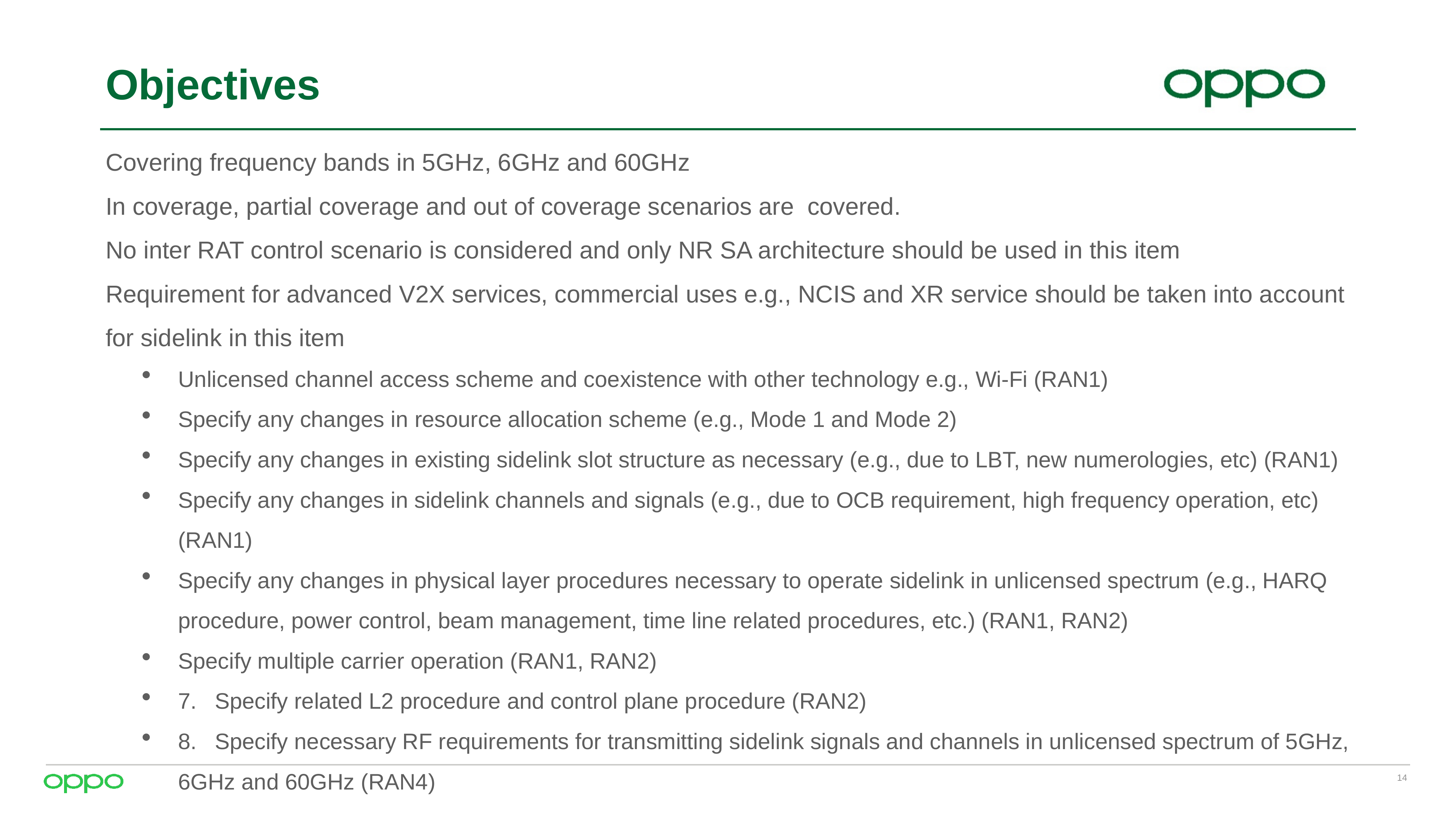

# Objectives
Covering frequency bands in 5GHz, 6GHz and 60GHz
In coverage, partial coverage and out of coverage scenarios are  covered.
No inter RAT control scenario is considered and only NR SA architecture should be used in this item
Requirement for advanced V2X services, commercial uses e.g., NCIS and XR service should be taken into account for sidelink in this item
Unlicensed channel access scheme and coexistence with other technology e.g., Wi-Fi (RAN1)
Specify any changes in resource allocation scheme (e.g., Mode 1 and Mode 2)
Specify any changes in existing sidelink slot structure as necessary (e.g., due to LBT, new numerologies, etc) (RAN1)
Specify any changes in sidelink channels and signals (e.g., due to OCB requirement, high frequency operation, etc) (RAN1)
Specify any changes in physical layer procedures necessary to operate sidelink in unlicensed spectrum (e.g., HARQ procedure, power control, beam management, time line related procedures, etc.) (RAN1, RAN2)
Specify multiple carrier operation (RAN1, RAN2)
7.	Specify related L2 procedure and control plane procedure (RAN2)
8.	Specify necessary RF requirements for transmitting sidelink signals and channels in unlicensed spectrum of 5GHz, 6GHz and 60GHz (RAN4)